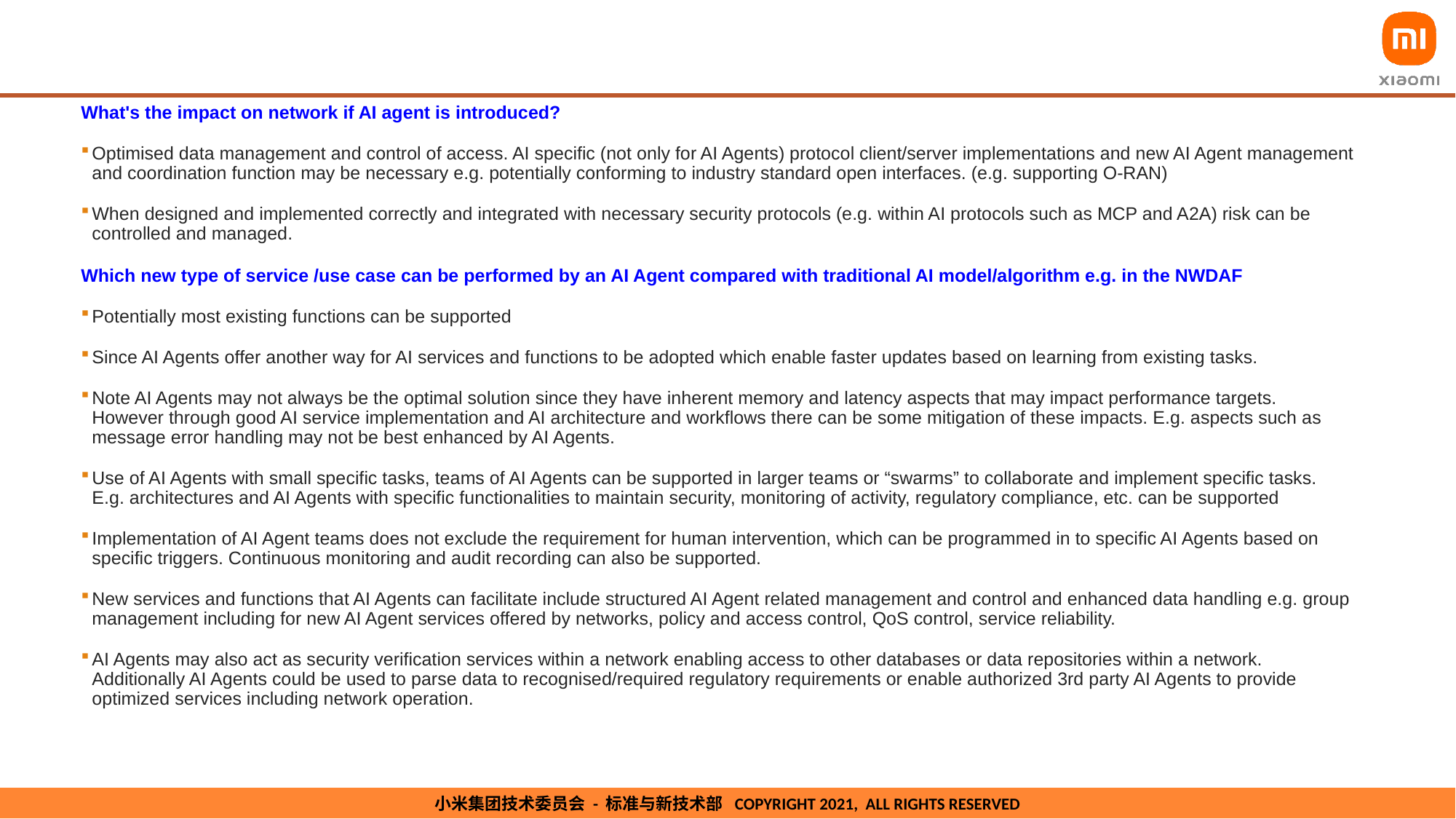

What's the impact on network if AI agent is introduced?
Optimised data management and control of access. AI specific (not only for AI Agents) protocol client/server implementations and new AI Agent management and coordination function may be necessary e.g. potentially conforming to industry standard open interfaces. (e.g. supporting O-RAN)
When designed and implemented correctly and integrated with necessary security protocols (e.g. within AI protocols such as MCP and A2A) risk can be controlled and managed.

Which new type of service /use case can be performed by an AI Agent compared with traditional AI model/algorithm e.g. in the NWDAF
Potentially most existing functions can be supported
Since AI Agents offer another way for AI services and functions to be adopted which enable faster updates based on learning from existing tasks.
Note AI Agents may not always be the optimal solution since they have inherent memory and latency aspects that may impact performance targets. However through good AI service implementation and AI architecture and workflows there can be some mitigation of these impacts. E.g. aspects such as message error handling may not be best enhanced by AI Agents.
Use of AI Agents with small specific tasks, teams of AI Agents can be supported in larger teams or “swarms” to collaborate and implement specific tasks. E.g. architectures and AI Agents with specific functionalities to maintain security, monitoring of activity, regulatory compliance, etc. can be supported
Implementation of AI Agent teams does not exclude the requirement for human intervention, which can be programmed in to specific AI Agents based on specific triggers. Continuous monitoring and audit recording can also be supported.
New services and functions that AI Agents can facilitate include structured AI Agent related management and control and enhanced data handling e.g. group management including for new AI Agent services offered by networks, policy and access control, QoS control, service reliability.
AI Agents may also act as security verification services within a network enabling access to other databases or data repositories within a network. Additionally AI Agents could be used to parse data to recognised/required regulatory requirements or enable authorized 3rd party AI Agents to provide optimized services including network operation.